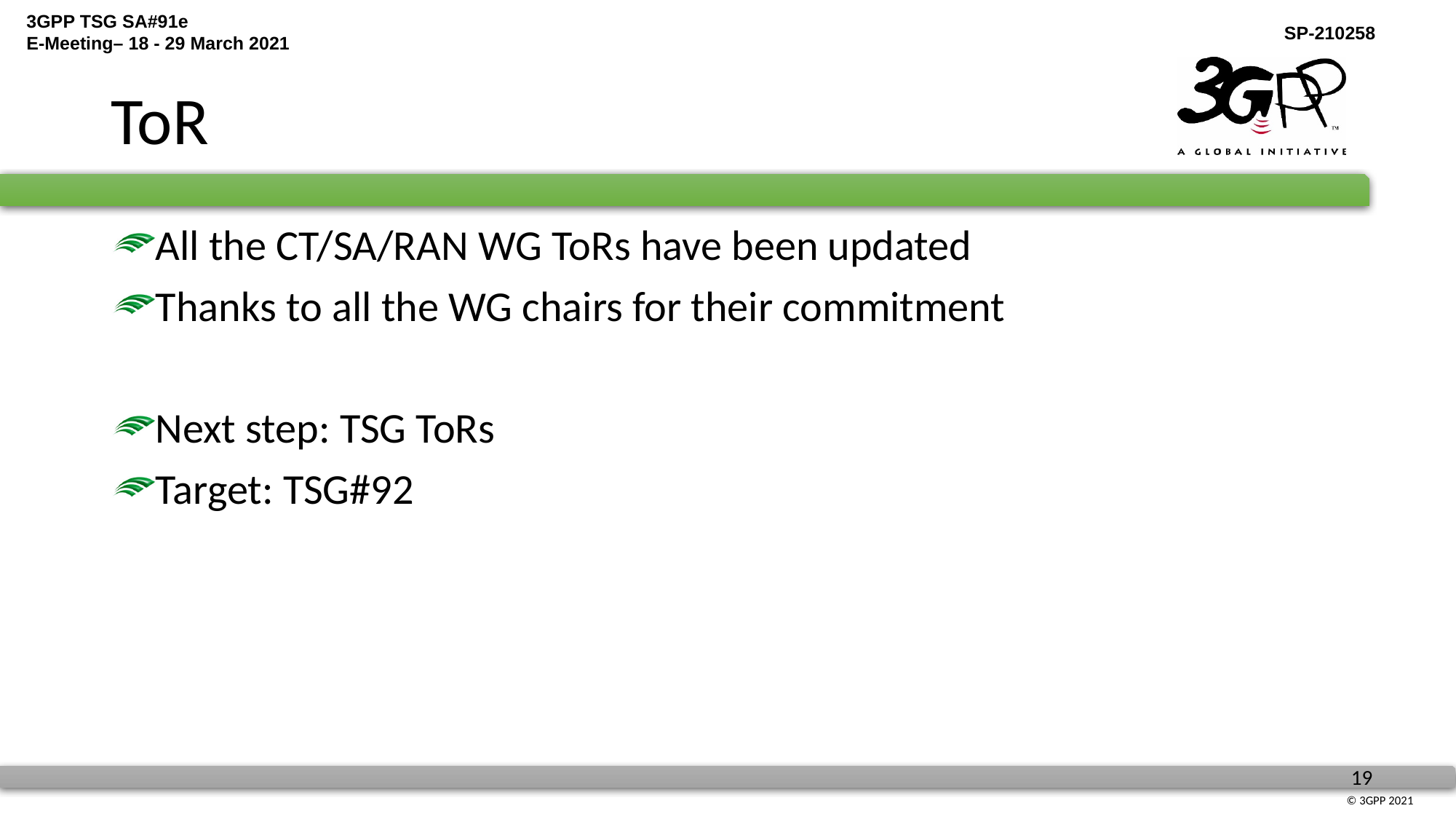

# ToR
All the CT/SA/RAN WG ToRs have been updated
Thanks to all the WG chairs for their commitment

Next step: TSG ToRs
Target: TSG#92